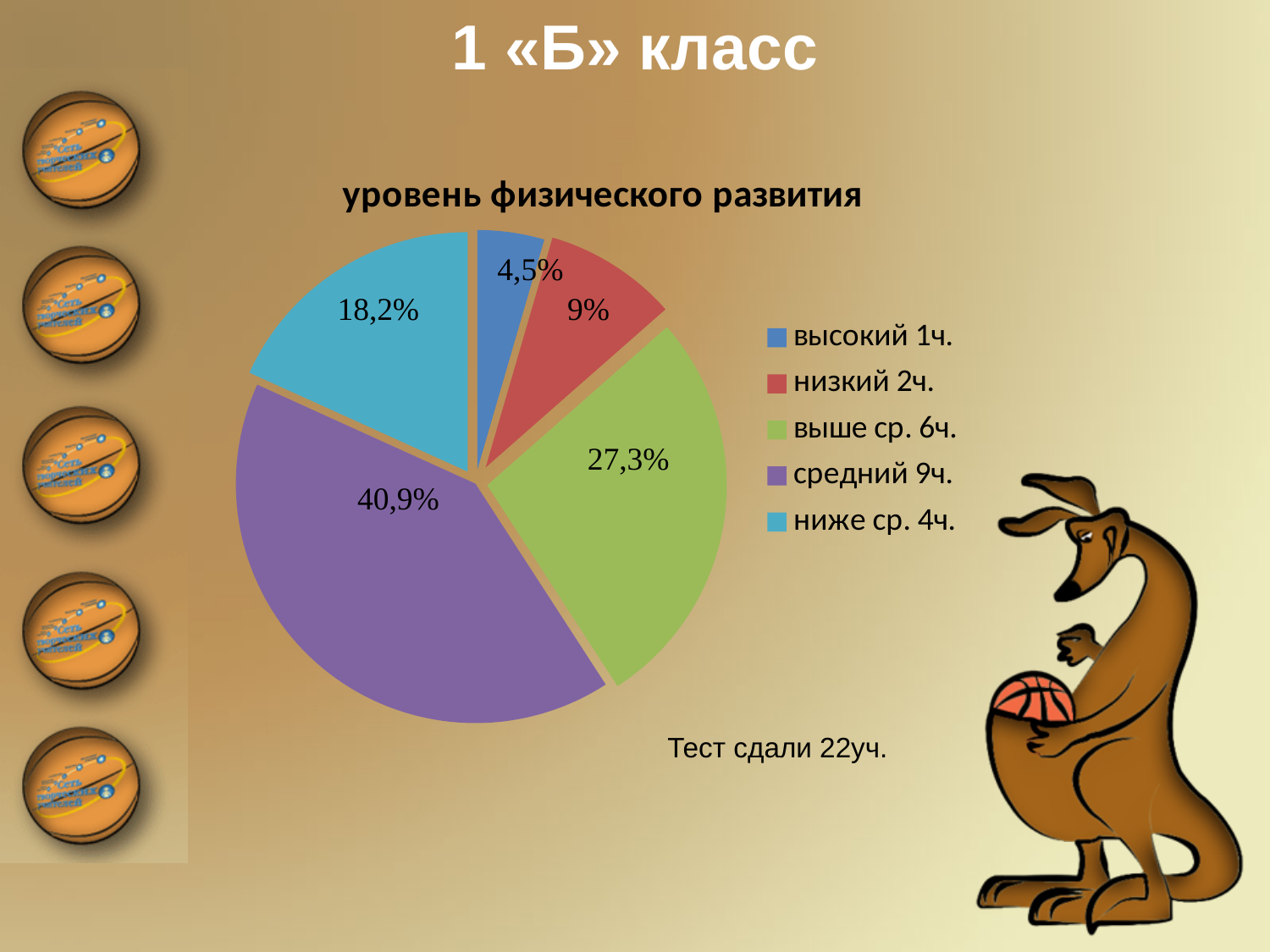

1 «Б» класс

### Chart:

| Category | уровень физического развития  |
|---|---|
| высокий 1ч. | 0.045 |
| низкий 2ч. | 0.09 |
| выше ср. 6ч. | 0.273 |
| средний 9ч. | 0.409 |
| ниже ср. 4ч. | 0.182 |
Тест сдали 22уч.